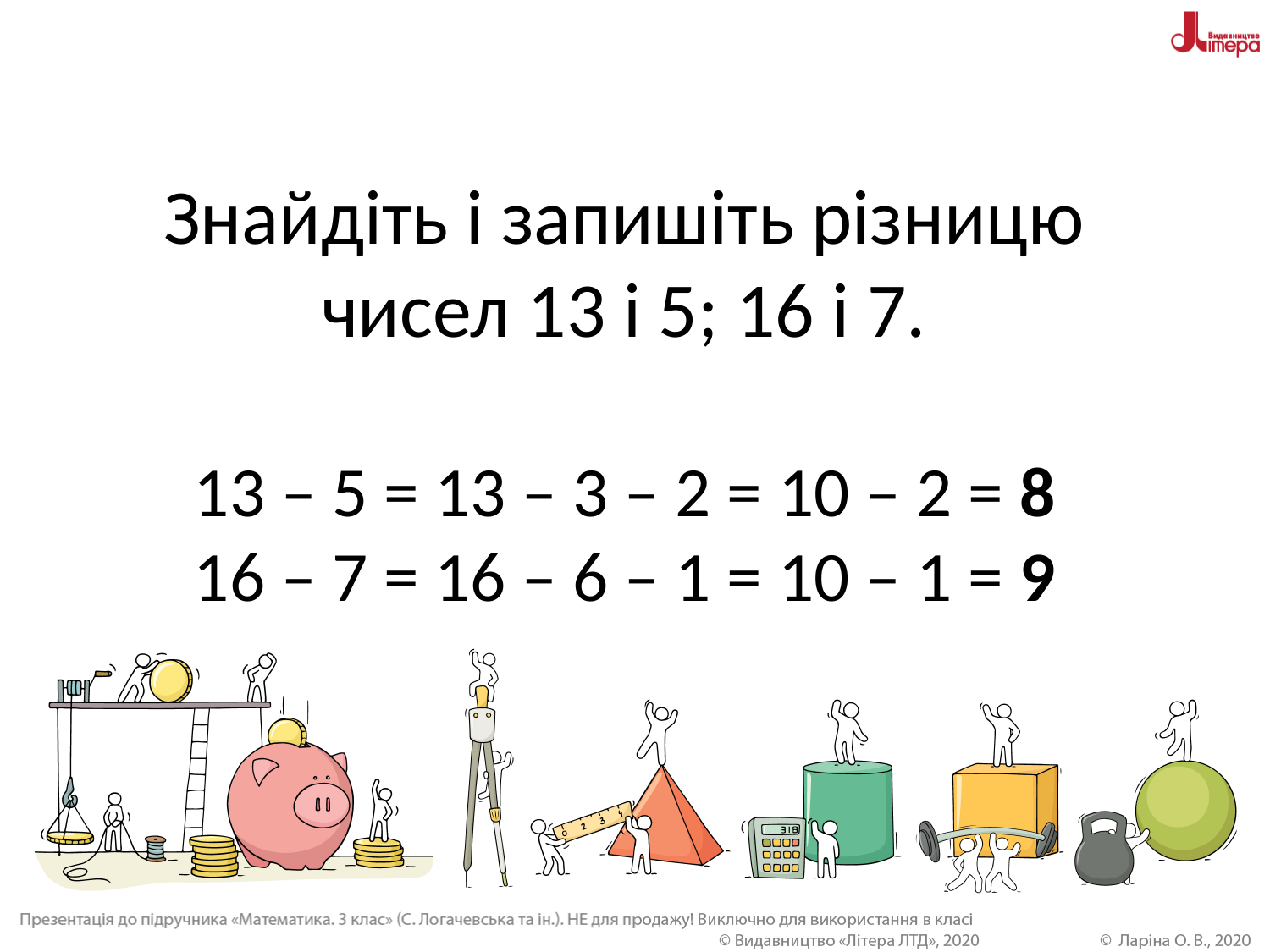

# Знайдіть і запишіть різницю чисел 13 і 5; 16 і 7. 13 – 5 = 13 – 3 – 2 = 10 – 2 = 8 16 – 7 = 16 – 6 – 1 = 10 – 1 = 9